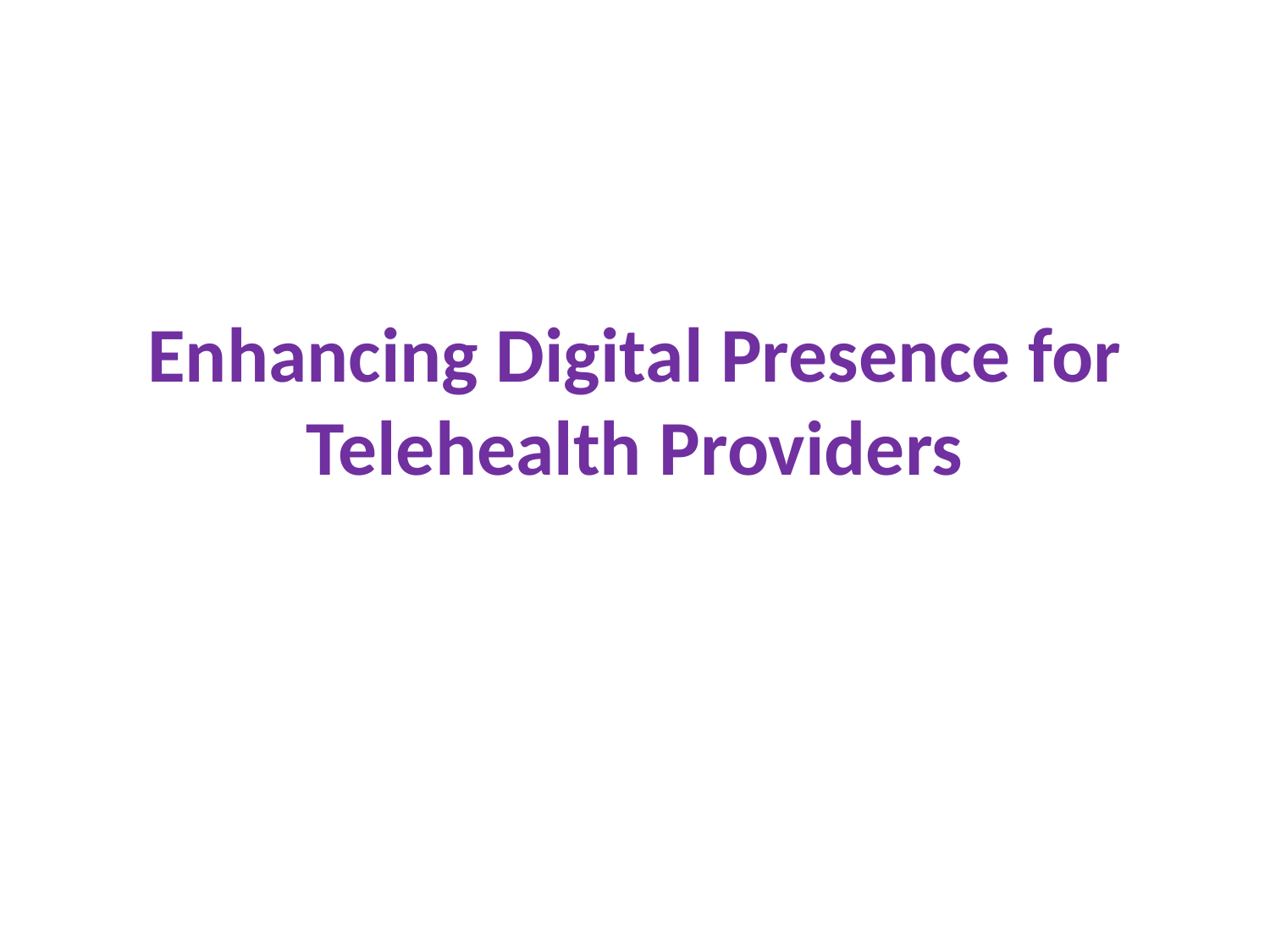

# Enhancing Digital Presence for Telehealth Providers